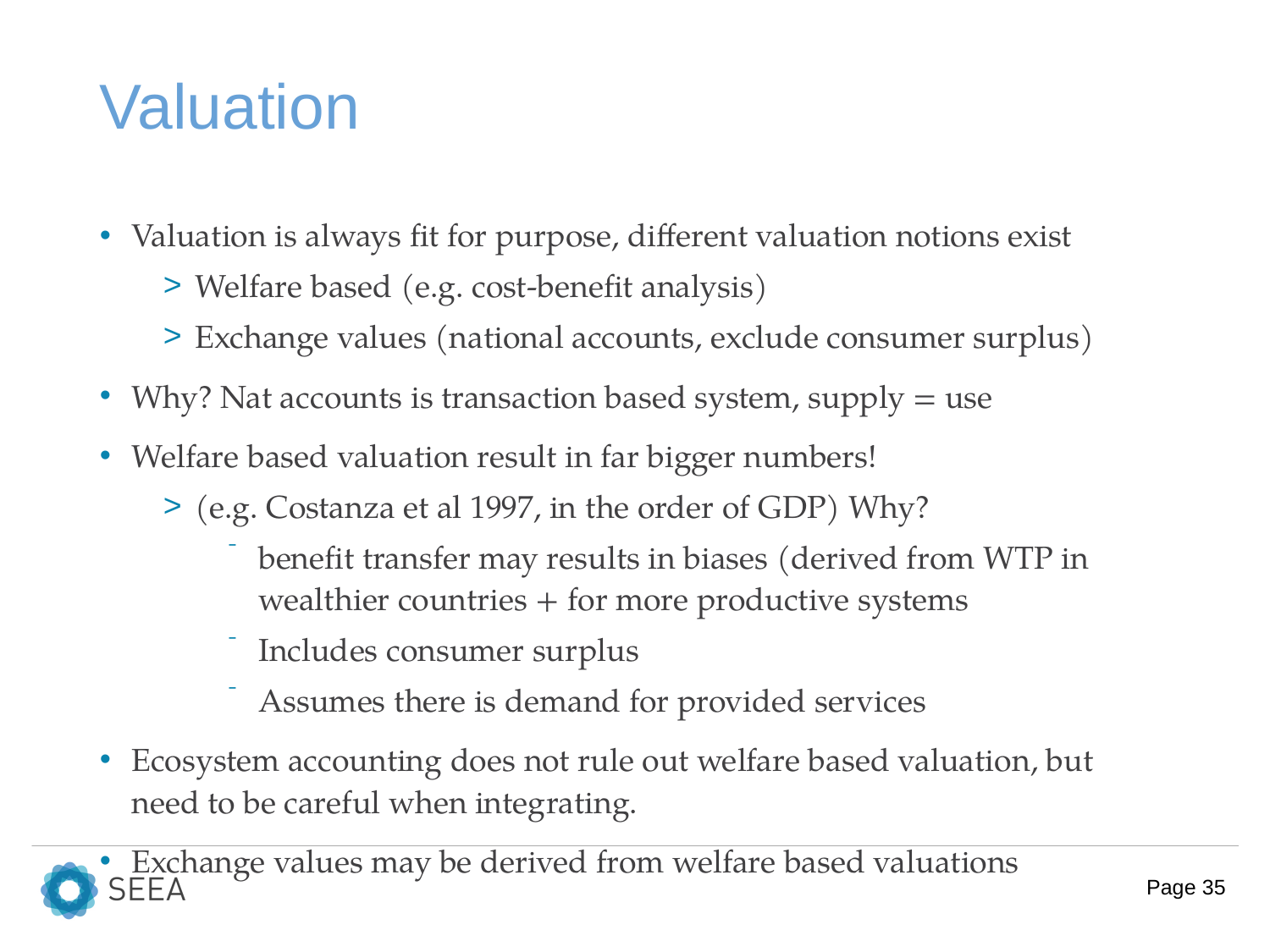

# Valuation
Valuation is always fit for purpose, different valuation notions exist
Welfare based (e.g. cost-benefit analysis)
Exchange values (national accounts, exclude consumer surplus)
Why? Nat accounts is transaction based system, supply = use
Welfare based valuation result in far bigger numbers!
(e.g. Costanza et al 1997, in the order of GDP) Why?
benefit transfer may results in biases (derived from WTP in wealthier countries + for more productive systems
Includes consumer surplus
Assumes there is demand for provided services
Ecosystem accounting does not rule out welfare based valuation, but need to be careful when integrating.
Exchange values may be derived from welfare based valuations

Page 35